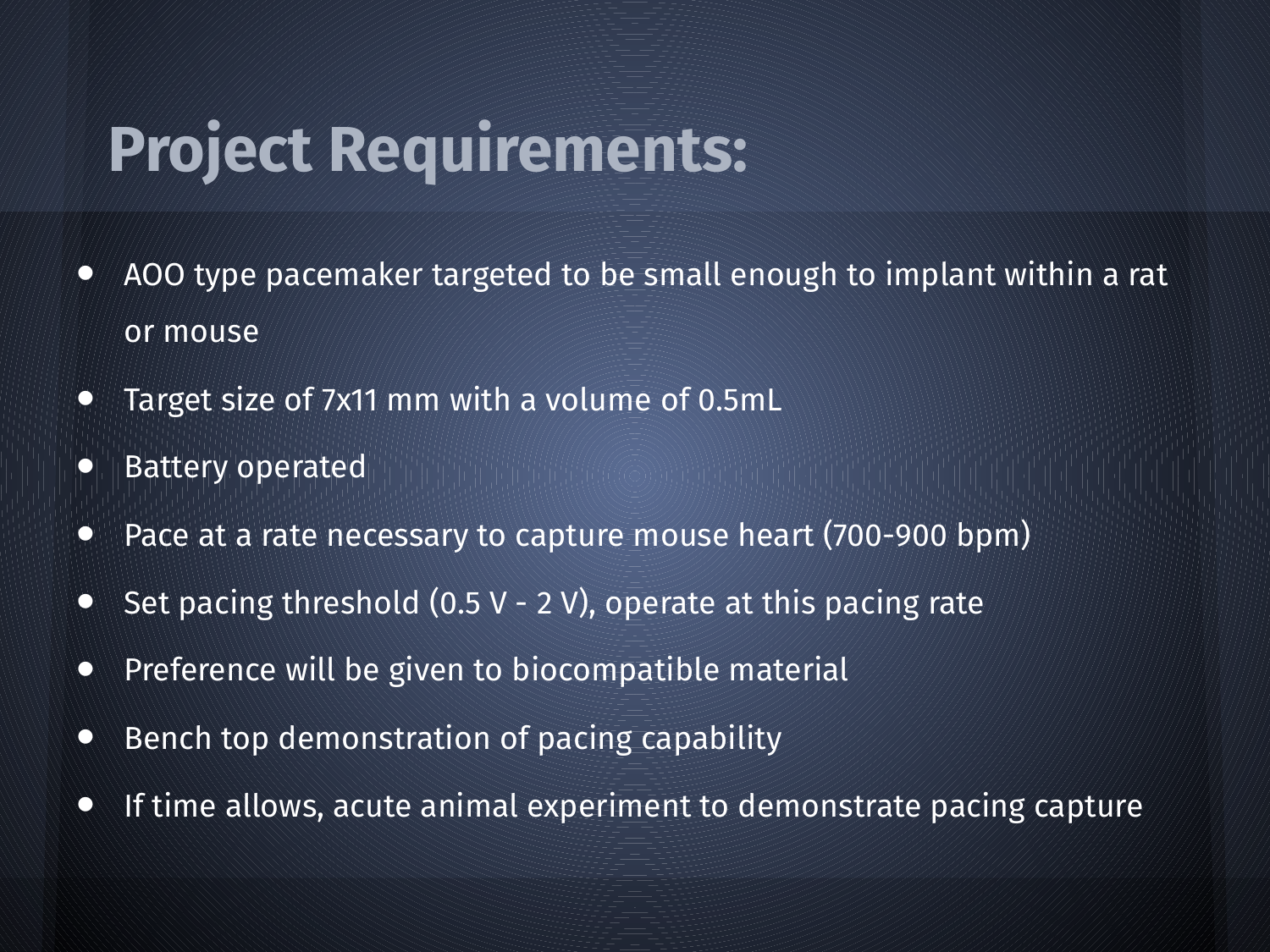

# Project Requirements:
AOO type pacemaker targeted to be small enough to implant within a rat or mouse
Target size of 7x11 mm with a volume of 0.5mL
Battery operated
Pace at a rate necessary to capture mouse heart (700-900 bpm)
Set pacing threshold (0.5 V - 2 V), operate at this pacing rate
Preference will be given to biocompatible material
Bench top demonstration of pacing capability
If time allows, acute animal experiment to demonstrate pacing capture